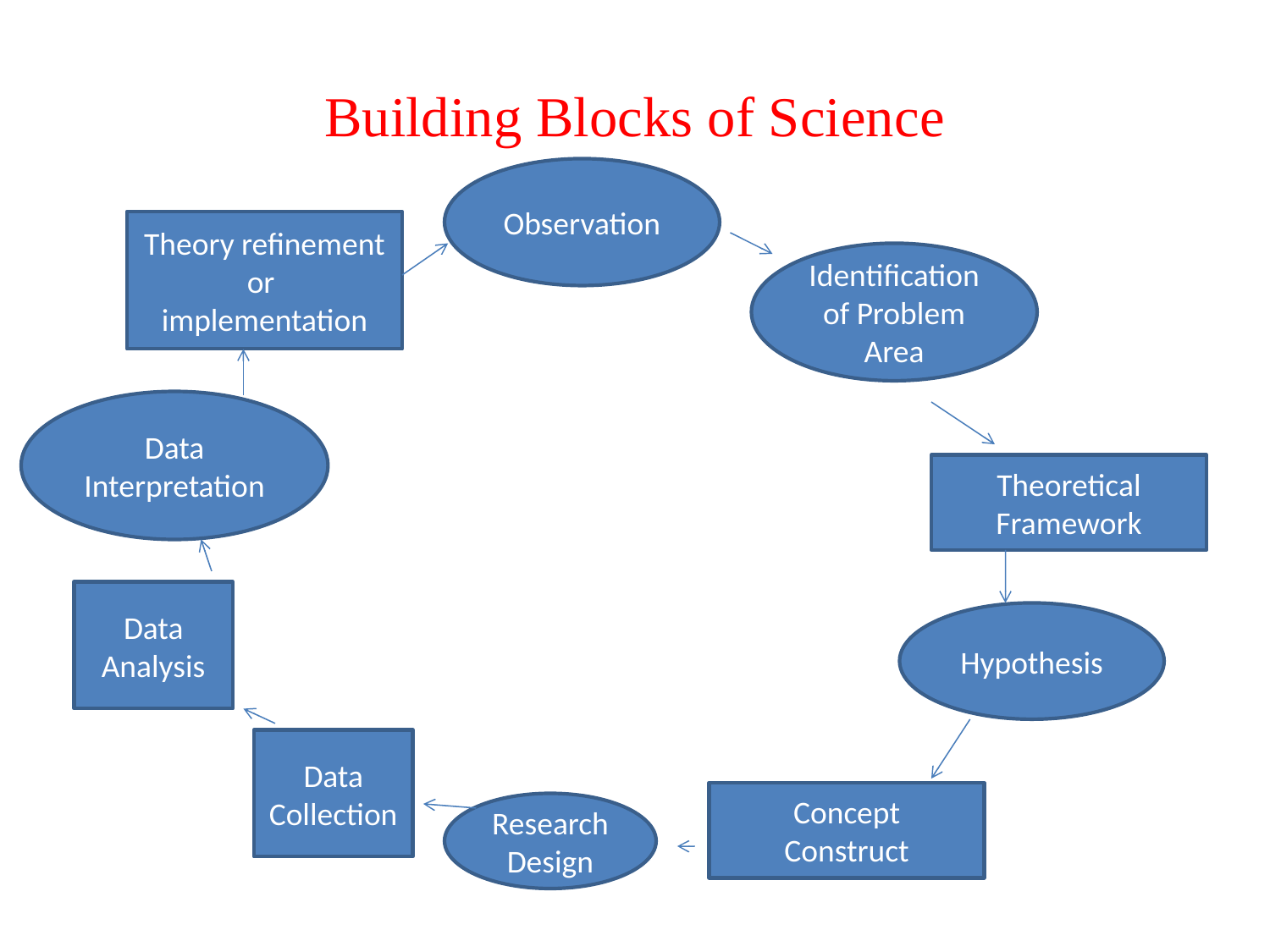

Building Blocks of Science

Observation
Theory refinement or
implementation
Identification of Problem Area
Data Interpretation
Theoretical Framework
Data
Analysis
Hypothesis
Data
Collection
Concept
Construct
Research
Design